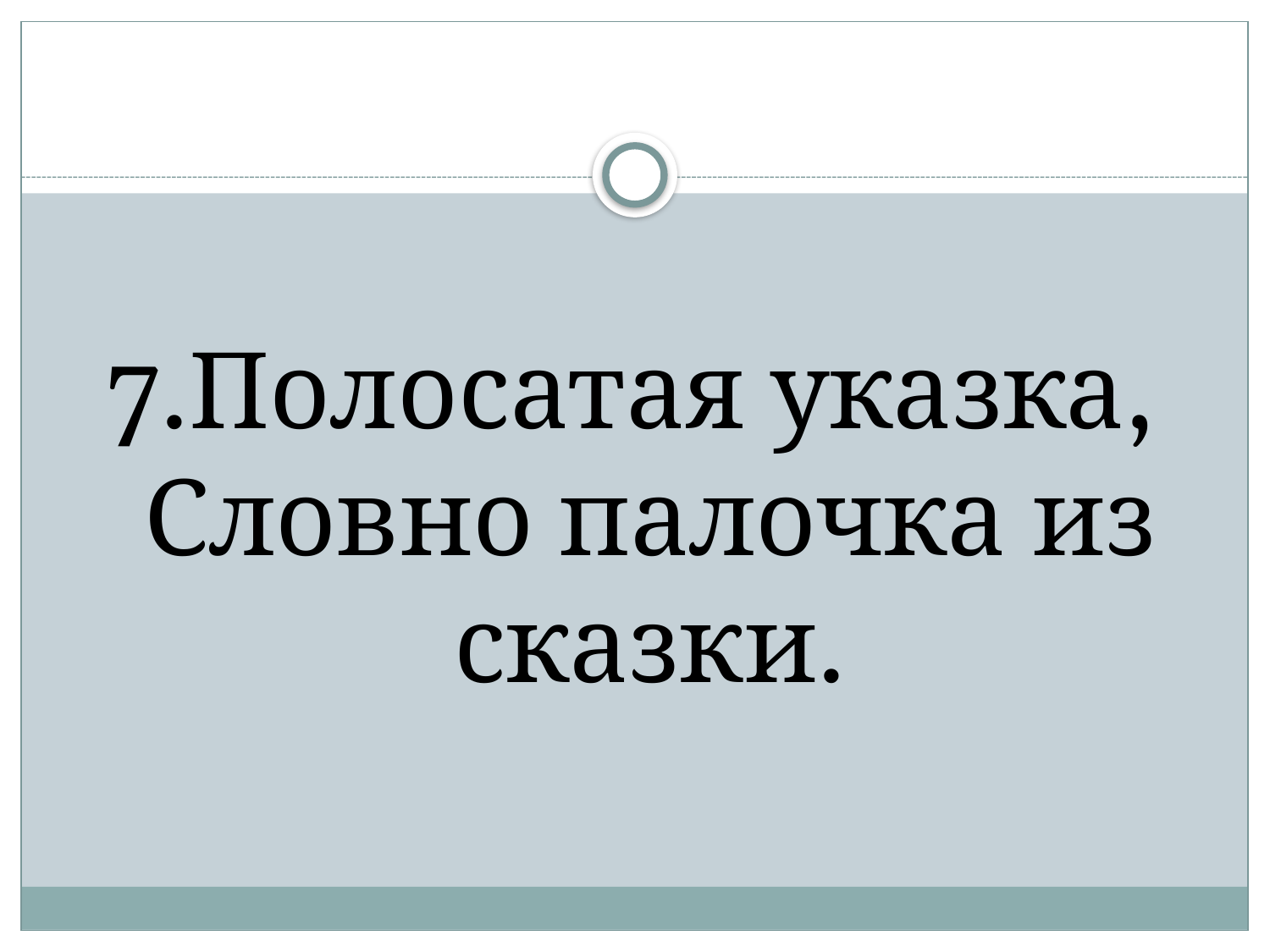

#

7.Полосатая указка,
Словно палочка из сказки.